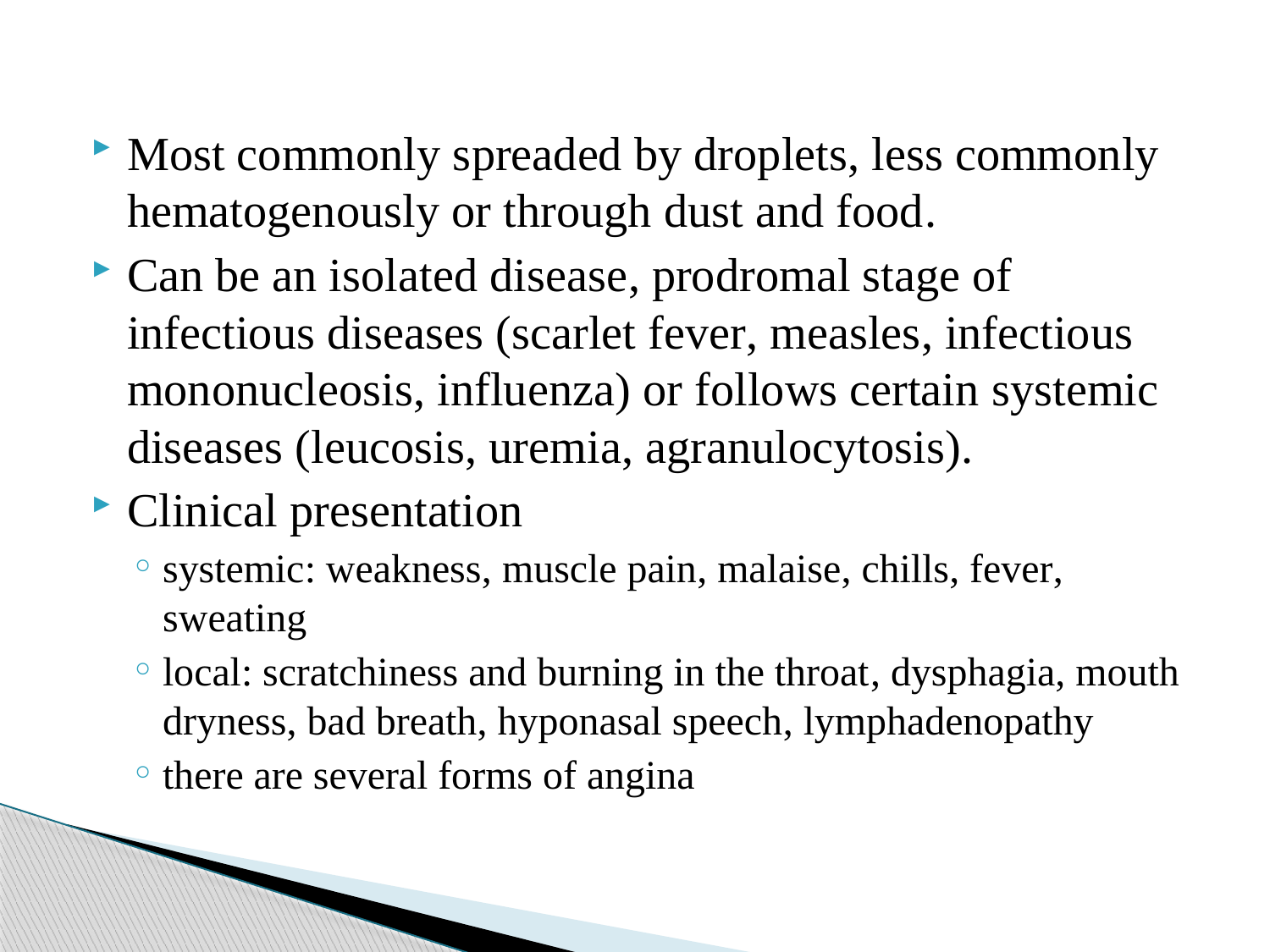

Most commonly spreaded by droplets, less commonly hematogenously or through dust and food.
Can be an isolated disease, prodromal stage of infectious diseases (scarlet fever, measles, infectious mononucleosis, influenza) or follows certain systemic diseases (leucosis, uremia, agranulocytosis).
Clinical presentation
systemic: weakness, muscle pain, malaise, chills, fever, sweating
local: scratchiness and burning in the throat, dysphagia, mouth dryness, bad breath, hyponasal speech, lymphadenopathy
there are several forms of angina